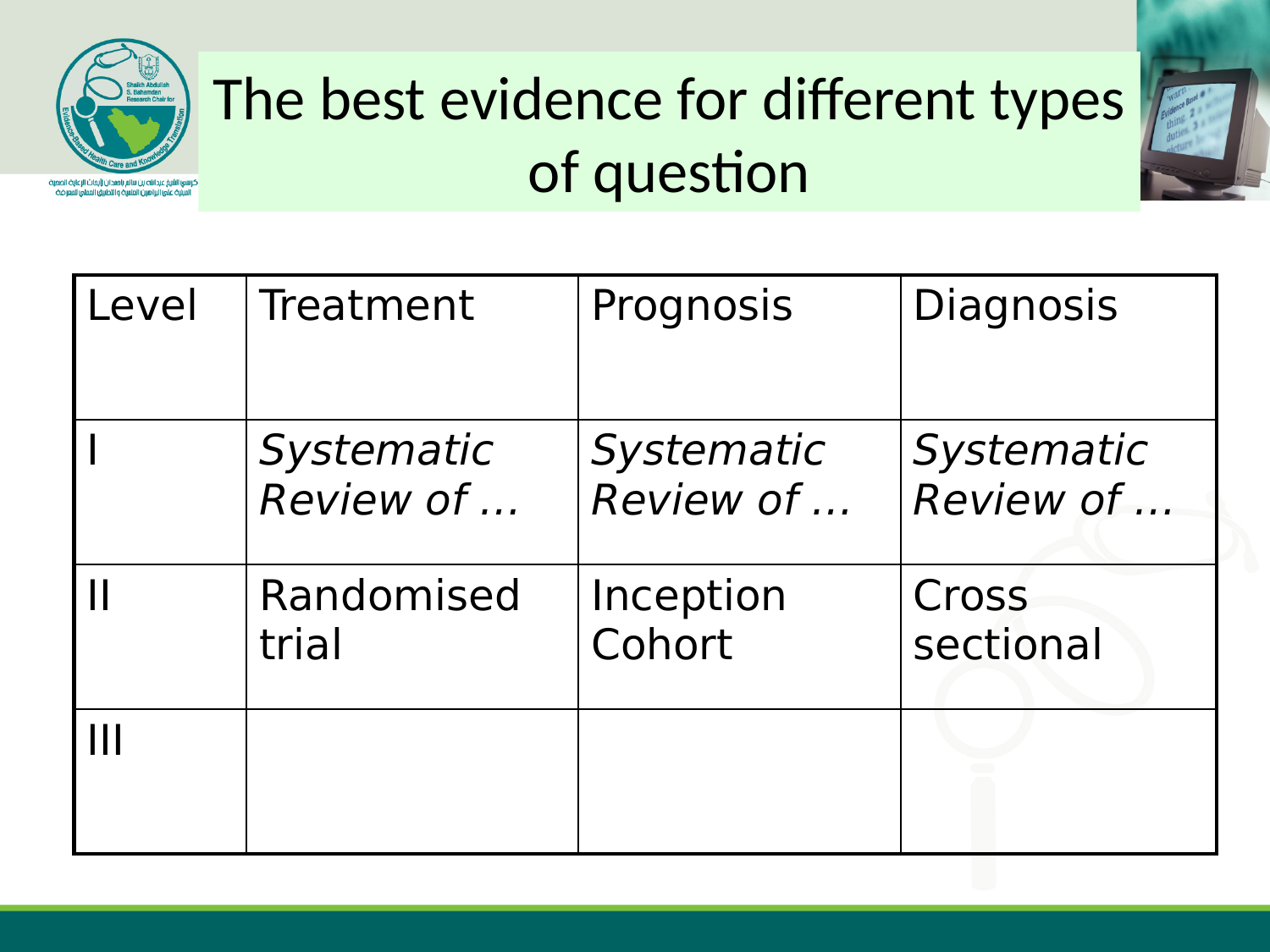

# The best evidence for different types of question
| Level | Treatment | Prognosis | Diagnosis |
| --- | --- | --- | --- |
| I | Systematic Review of … | Systematic Review of … | Systematic Review of … |
| II | Randomised trial | Inception Cohort | Cross sectional |
| III |  |  |  |